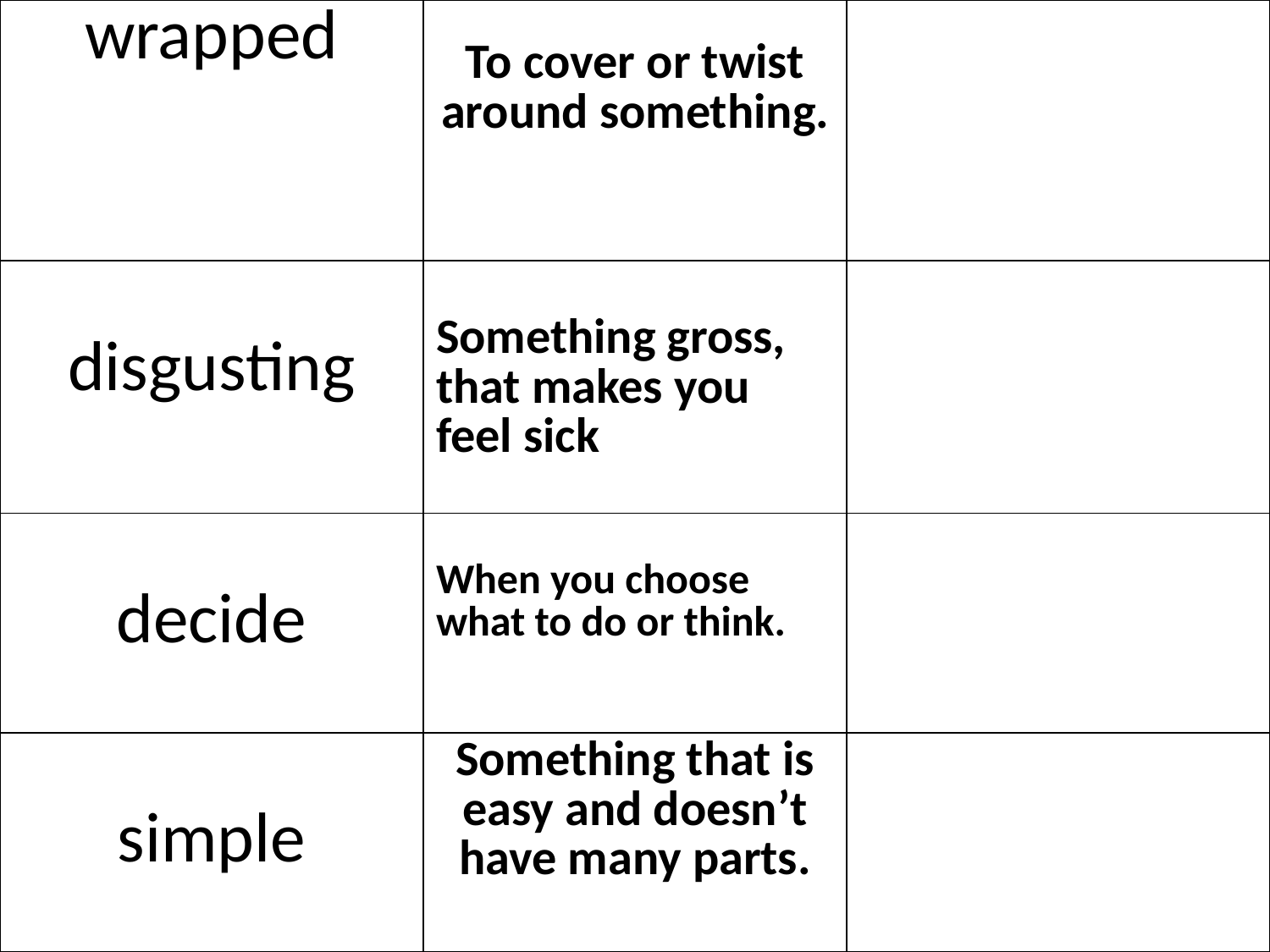

| wrapped | To cover or twist around something. |  |
| --- | --- | --- |
| disgusting | Something gross, that makes you feel sick |  |
| decide | When you choose what to do or think. |  |
| simple | Something that is easy and doesn’t have many parts. |  |